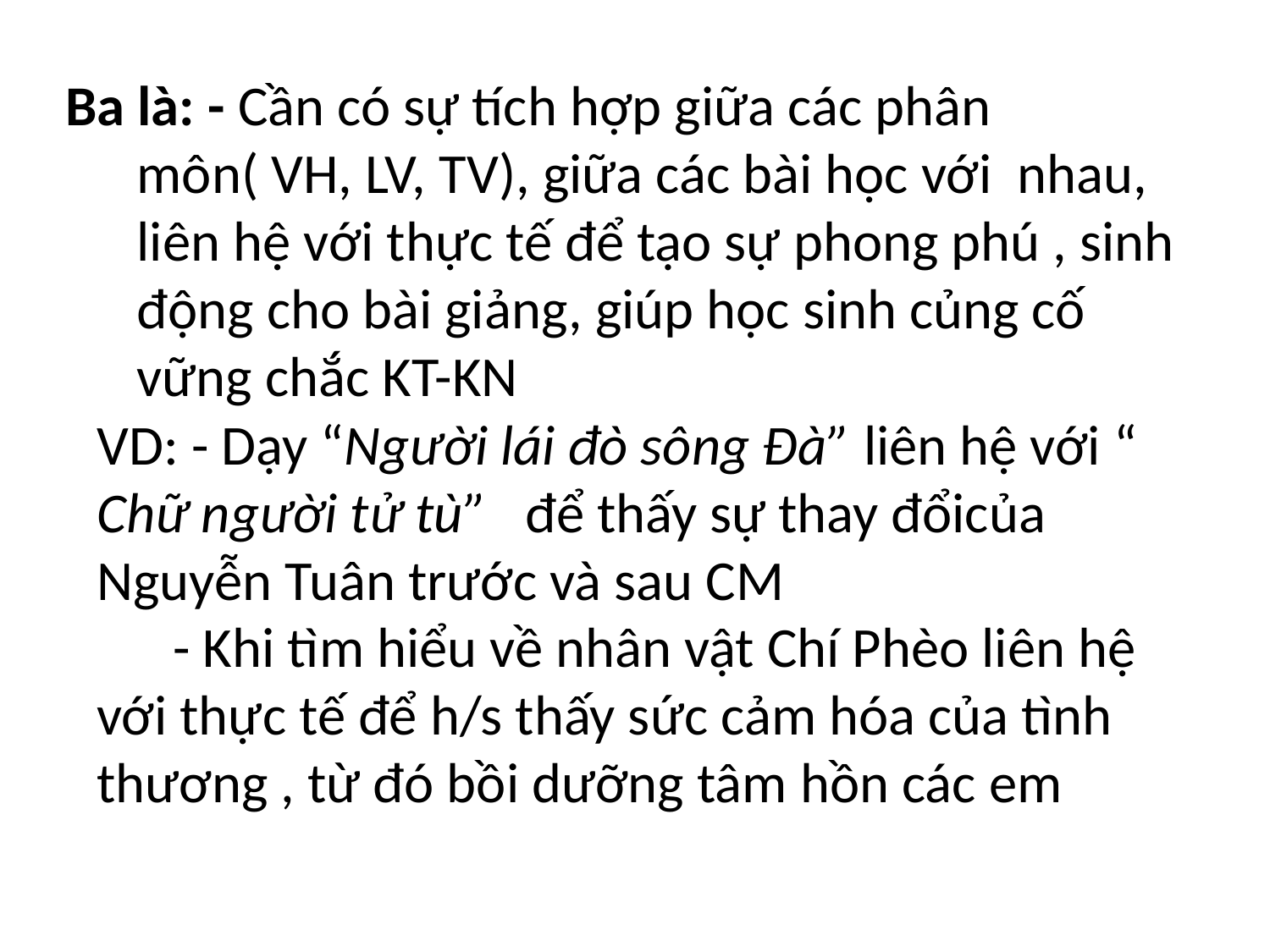

Ba là: - Cần có sự tích hợp giữa các phân môn( VH, LV, TV), giữa các bài học với  nhau, liên hệ với thực tế để tạo sự phong phú , sinh động cho bài giảng, giúp học sinh củng cố vững chắc KT-KN
VD: - Dạy “Người lái đò sông Đà” liên hệ với “ Chữ người tử tù”   để thấy sự thay đổicủa Nguyễn Tuân trước và sau CM
      - Khi tìm hiểu về nhân vật Chí Phèo liên hệ với thực tế để h/s thấy sức cảm hóa của tình thương , từ đó bồi dưỡng tâm hồn các em